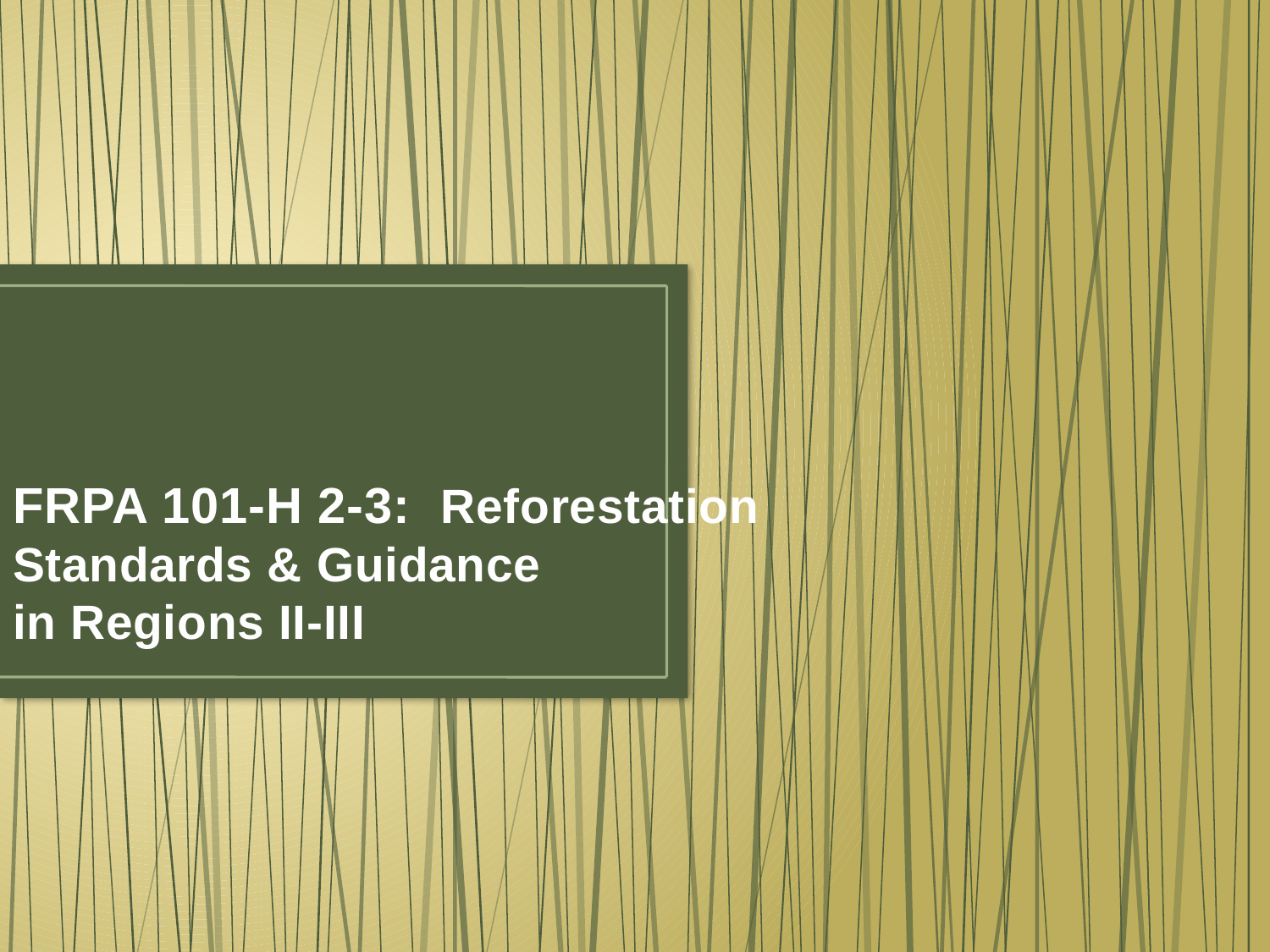

# FRPA 101-H 2-3:  Reforestation Standards & Guidance in Regions II-III